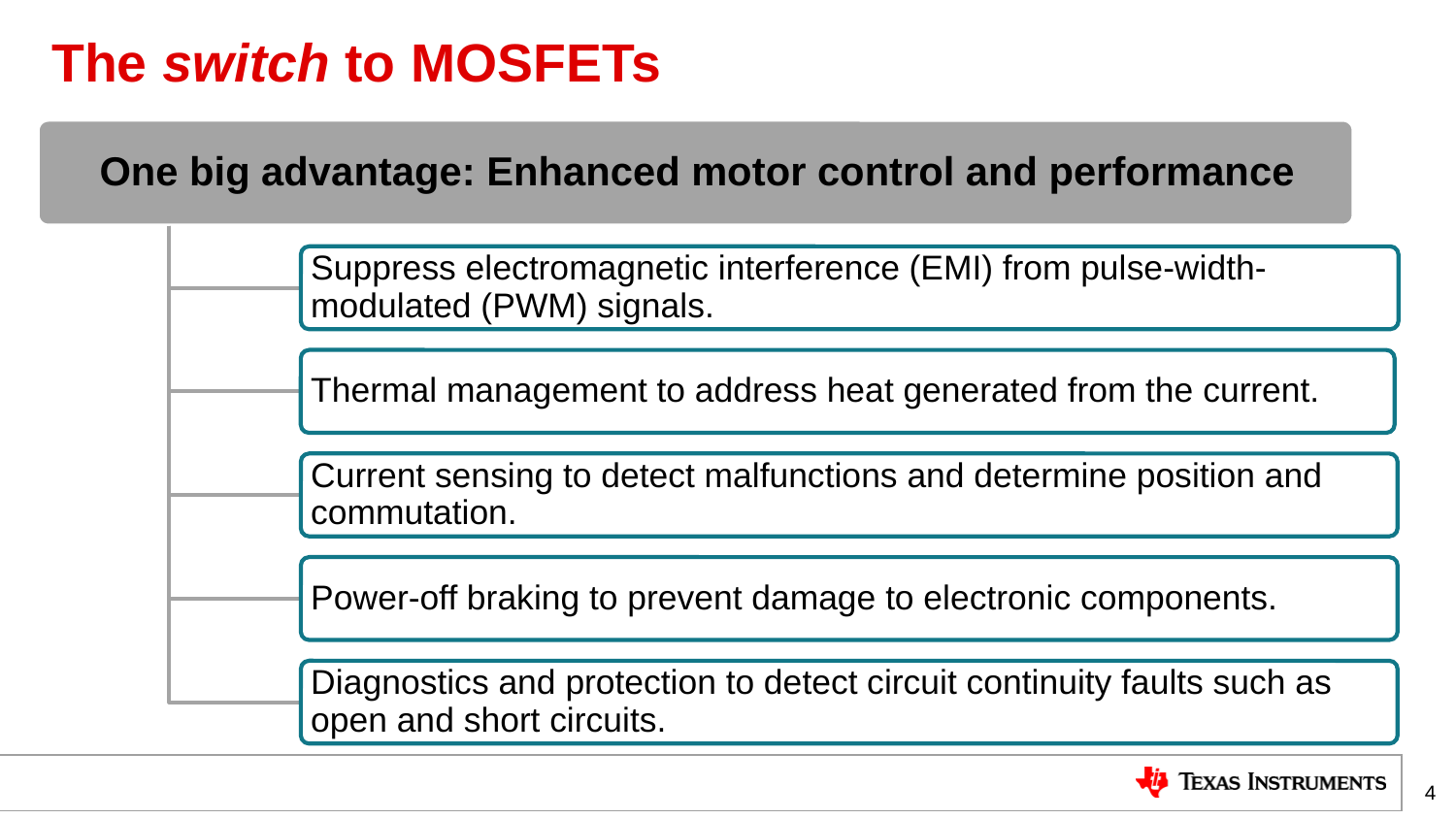

# The switch to MOSFETs
One big advantage: Enhanced motor control and performance
Suppress electromagnetic interference (EMI) from pulse-width-modulated (PWM) signals.
Thermal management to address heat generated from the current.
Current sensing to detect malfunctions and determine position and commutation.
Power-off braking to prevent damage to electronic components.
Diagnostics and protection to detect circuit continuity faults such as open and short circuits.
4